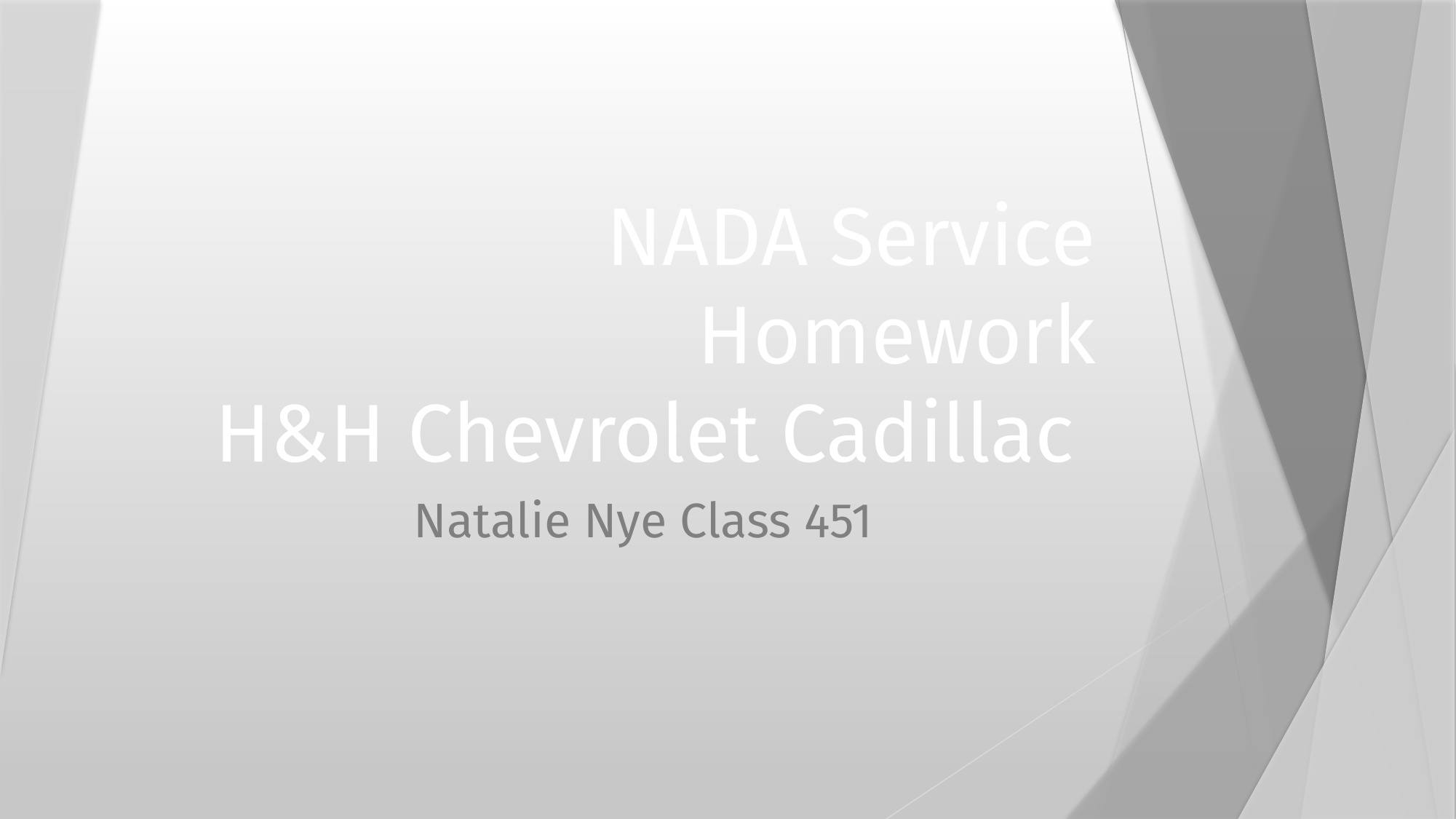

# NADA Service Homework H&H Chevrolet Cadillac
Natalie Nye Class 451